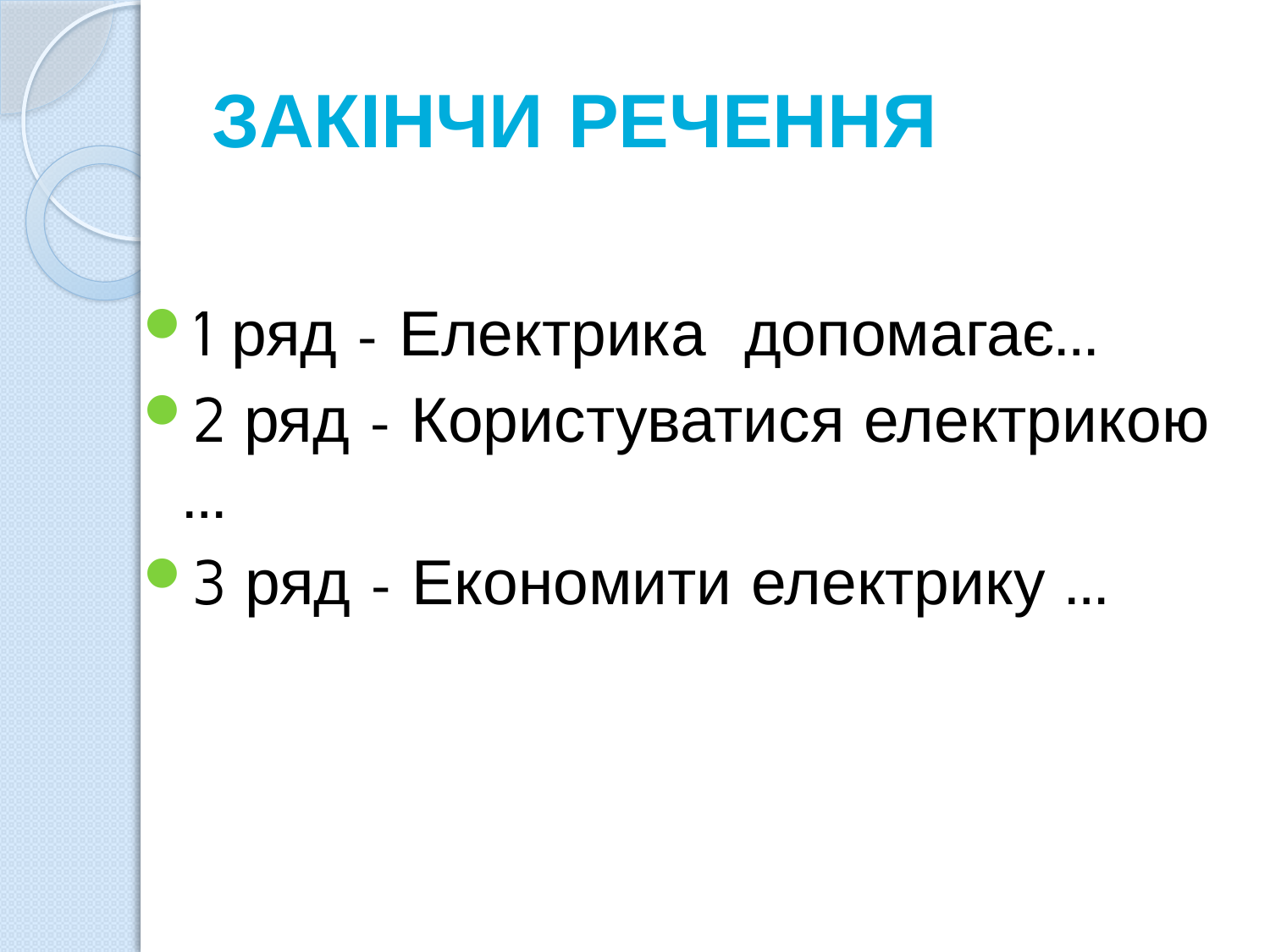

# Закінчи речення
1 ряд - Електрика  допомагає…
2 ряд - Користуватися електрикою …
3 ряд - Економити електрику …